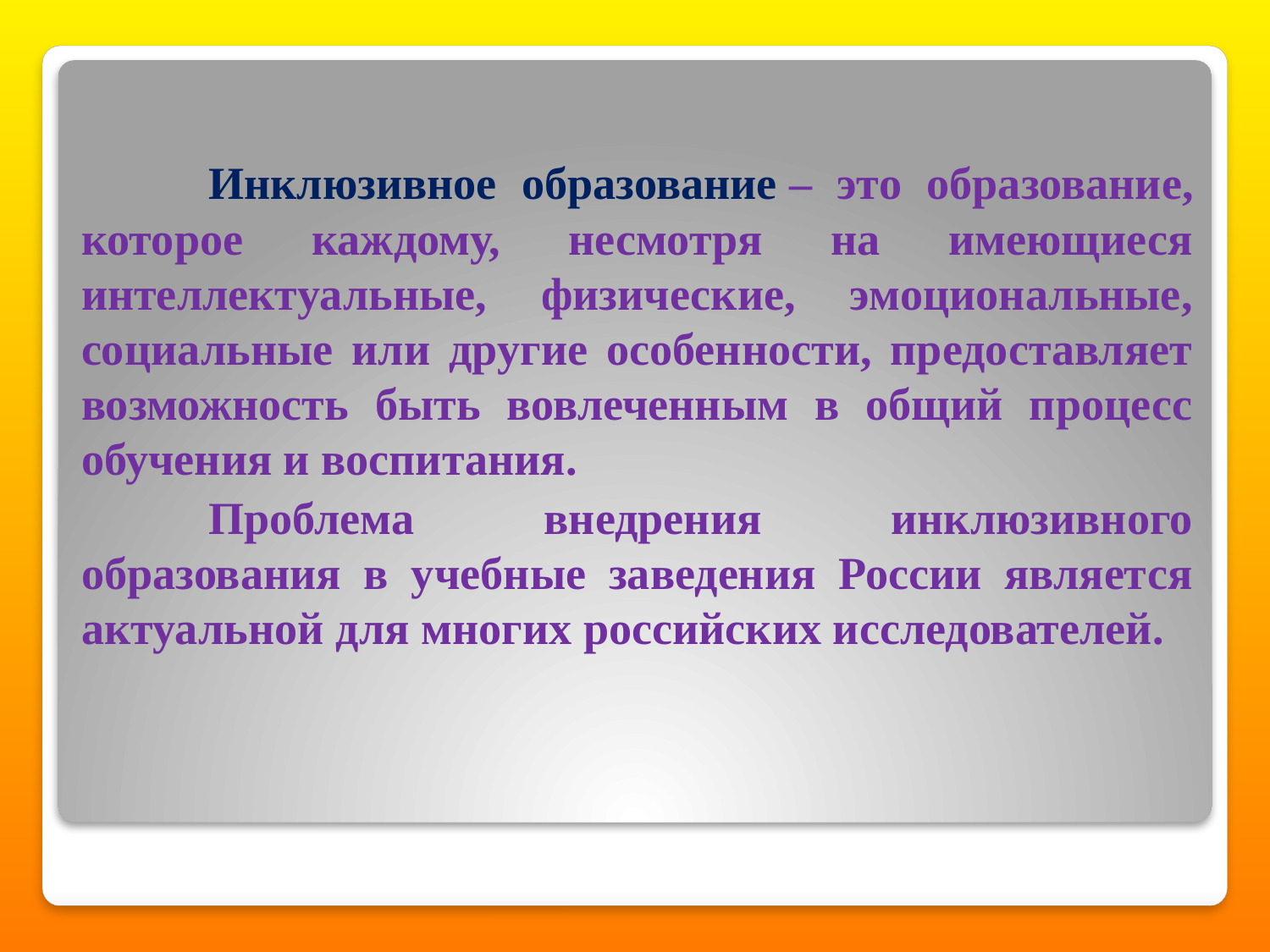

Инклюзивное образование – это образование, которое каждому, несмотря на имеющиеся интеллектуальные, физические, эмоциональные, социальные или другие особенности, предоставляет возможность быть вовлеченным в общий процесс обучения и воспитания.
	Проблема внедрения инклюзивного образования в учебные заведения России является актуальной для многих российских исследователей.